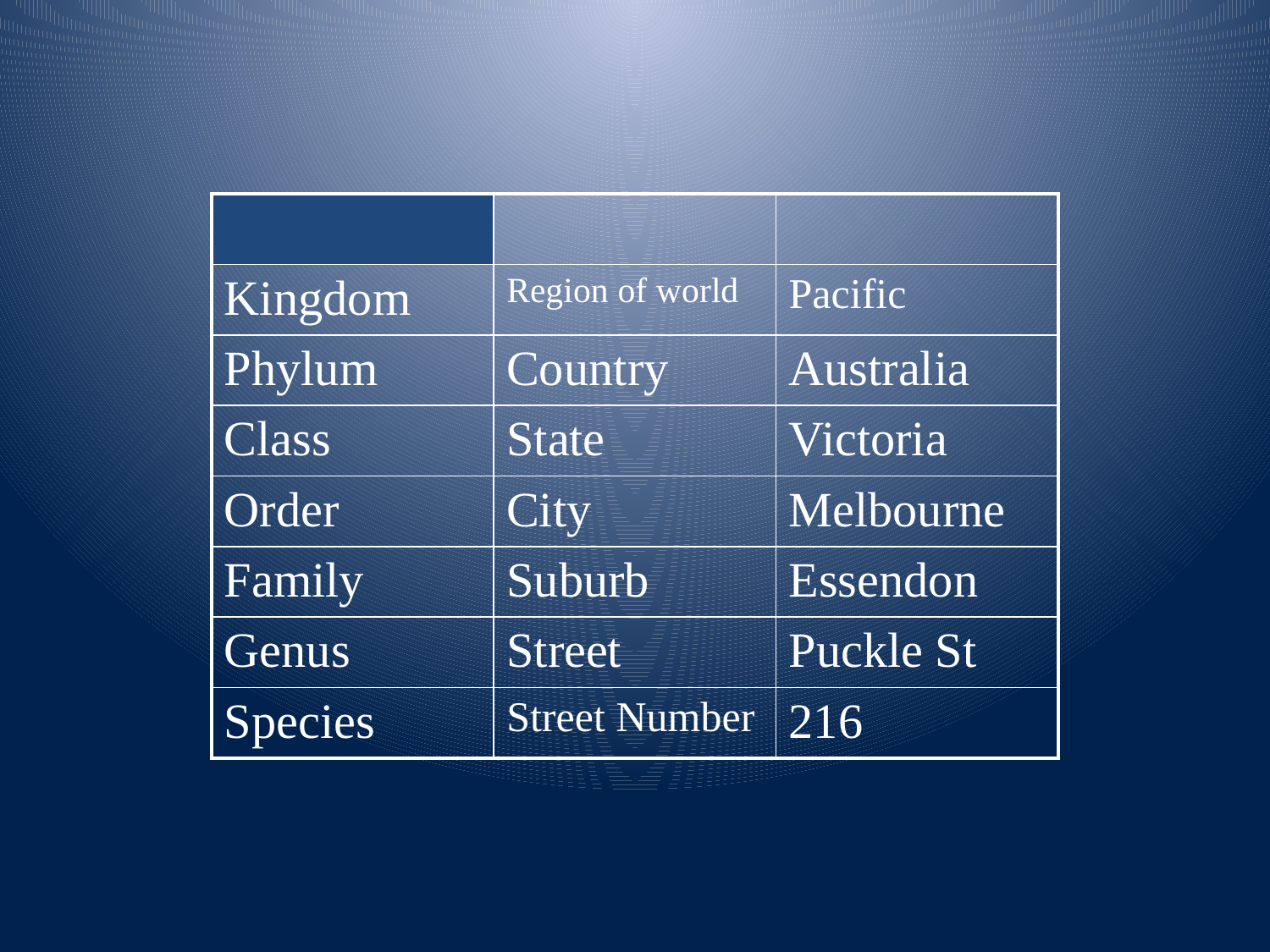

|  |  |  |
| --- | --- | --- |
| Kingdom | Region of world | Pacific |
| Phylum | Country | Australia |
| Class | State | Victoria |
| Order | City | Melbourne |
| Family | Suburb | Essendon |
| Genus | Street | Puckle St |
| Species | Street Number | 216 |